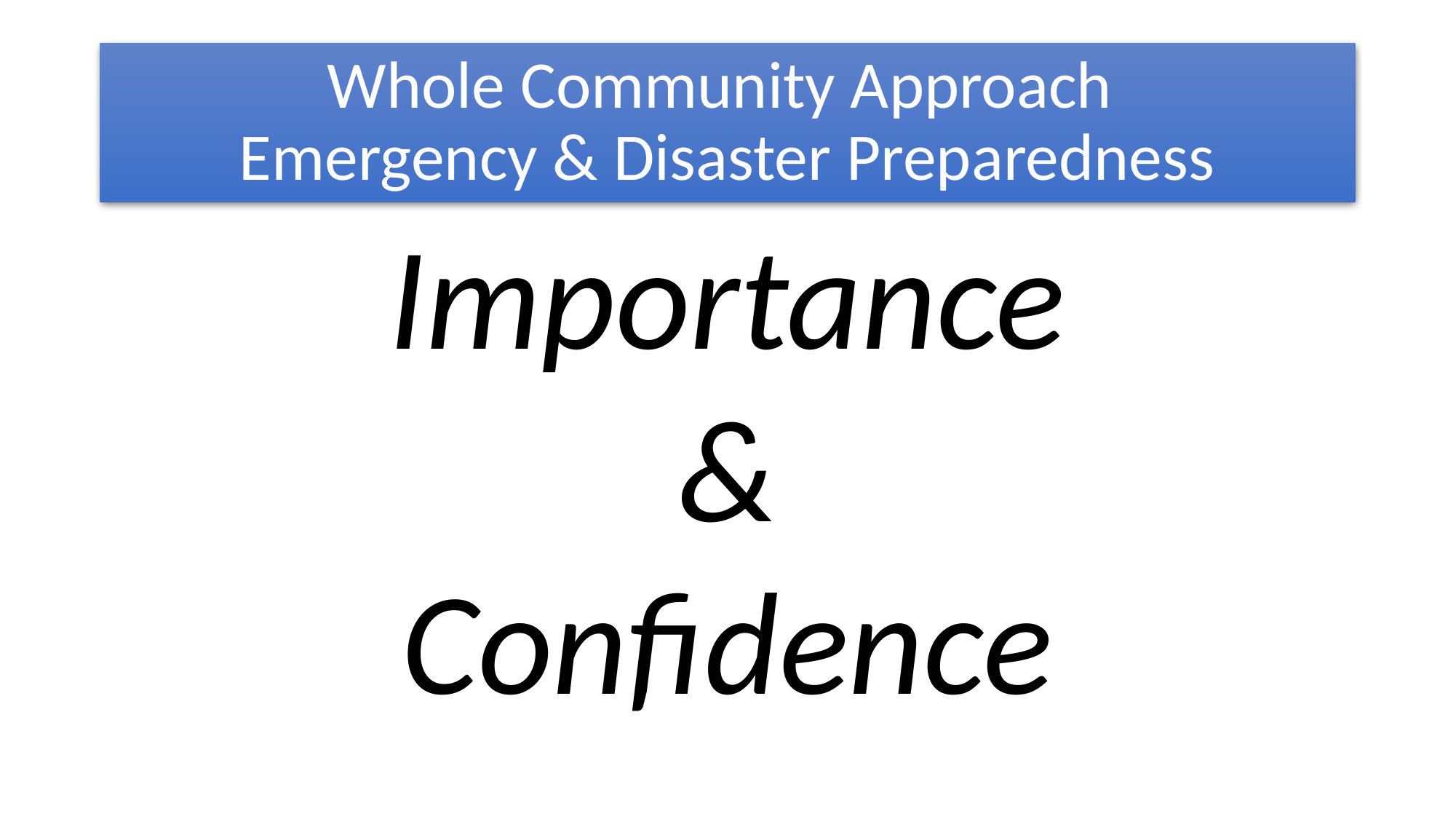

# Whole Community Approach Emergency & Disaster Preparedness
Importance
&
Confidence